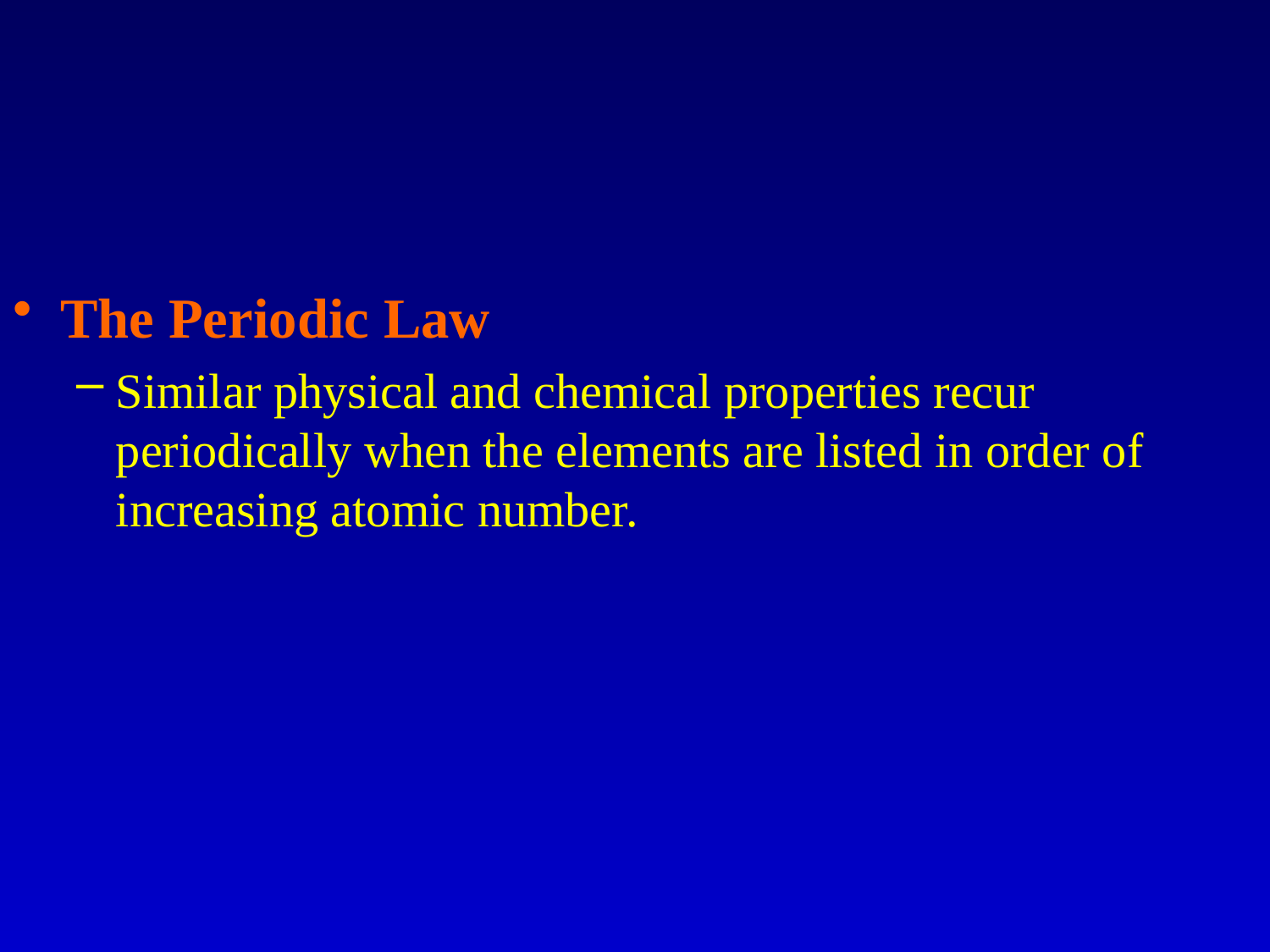

The Periodic Law
Similar physical and chemical properties recur periodically when the elements are listed in order of increasing atomic number.